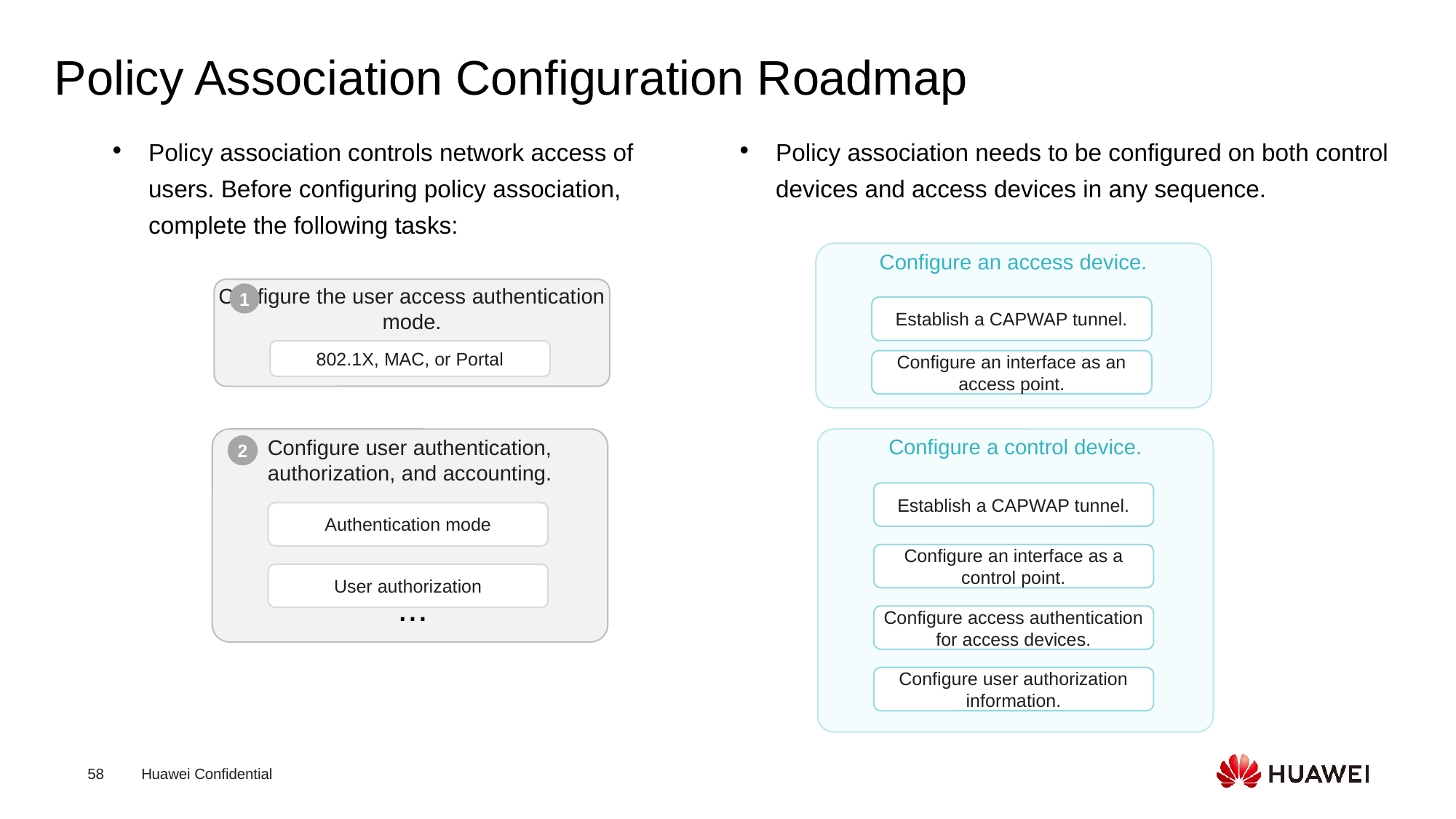

# Policy Association Configuration Roadmap
Policy association controls network access of users. Before configuring policy association, complete the following tasks:

Policy association needs to be configured on both control devices and access devices in any sequence.
Configure an access device.
Establish a CAPWAP tunnel.
Configure an interface as an access point.
Configure the user access authentication mode.
1
802.1X, MAC, or Portal
Configure user authentication, authorization, and accounting.
2
Authentication mode
User authorization
...
Configure a control device.
Establish a CAPWAP tunnel.
Configure an interface as a control point.
Configure access authentication for access devices.
Configure user authorization information.